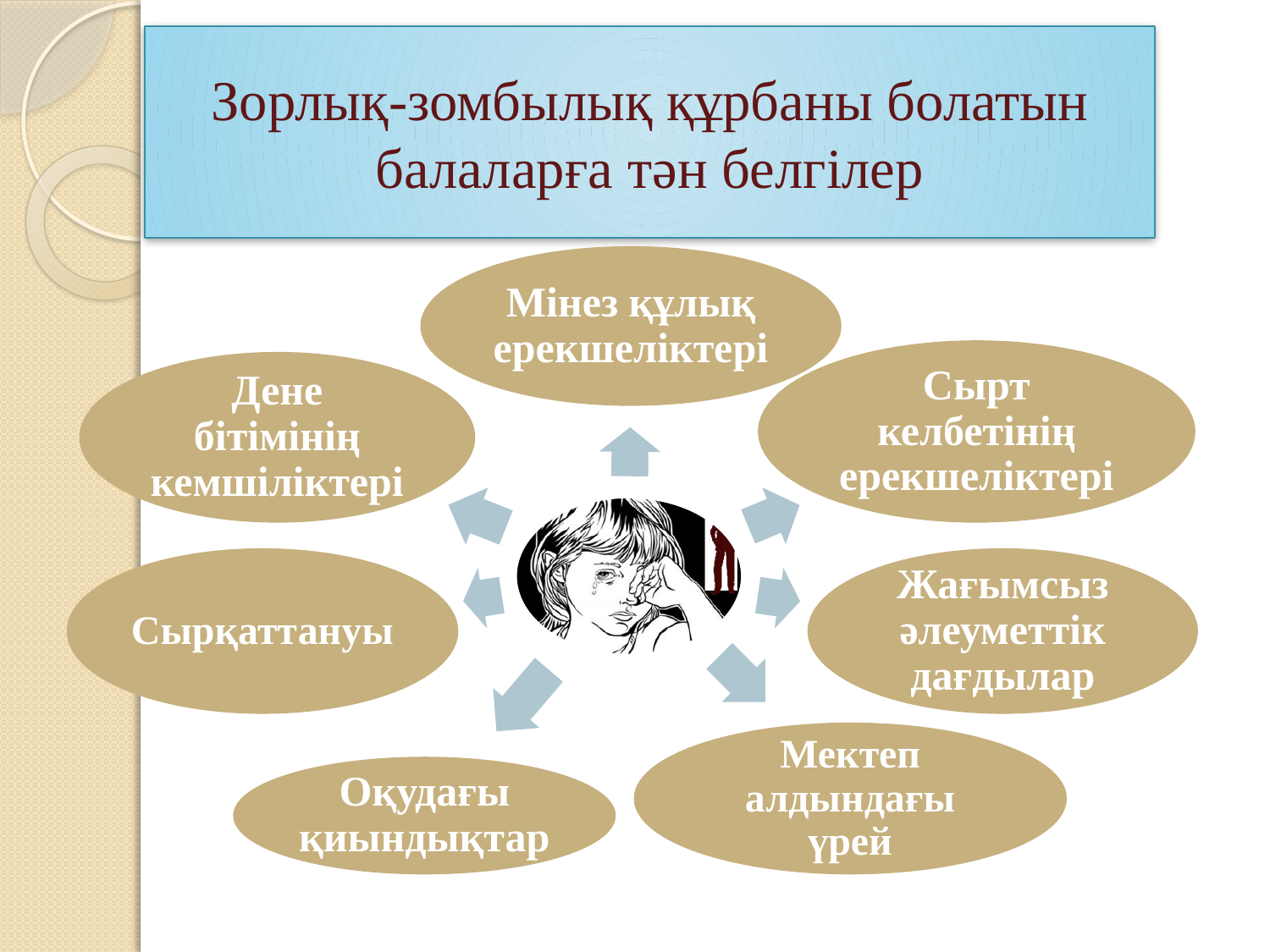

# Зорлық-зомбылық құрбаны болатын балаларға тән белгілер

Мінез құлық ерекшеліктері

Сырт келбетінің ерекшеліктері

Жағымсыз әлеуметтік дағдылар

Мектеп алдындағы үрей

Оқудағы қиындықтар

Сырқаттануы

Дене бітімінің кемшіліктері